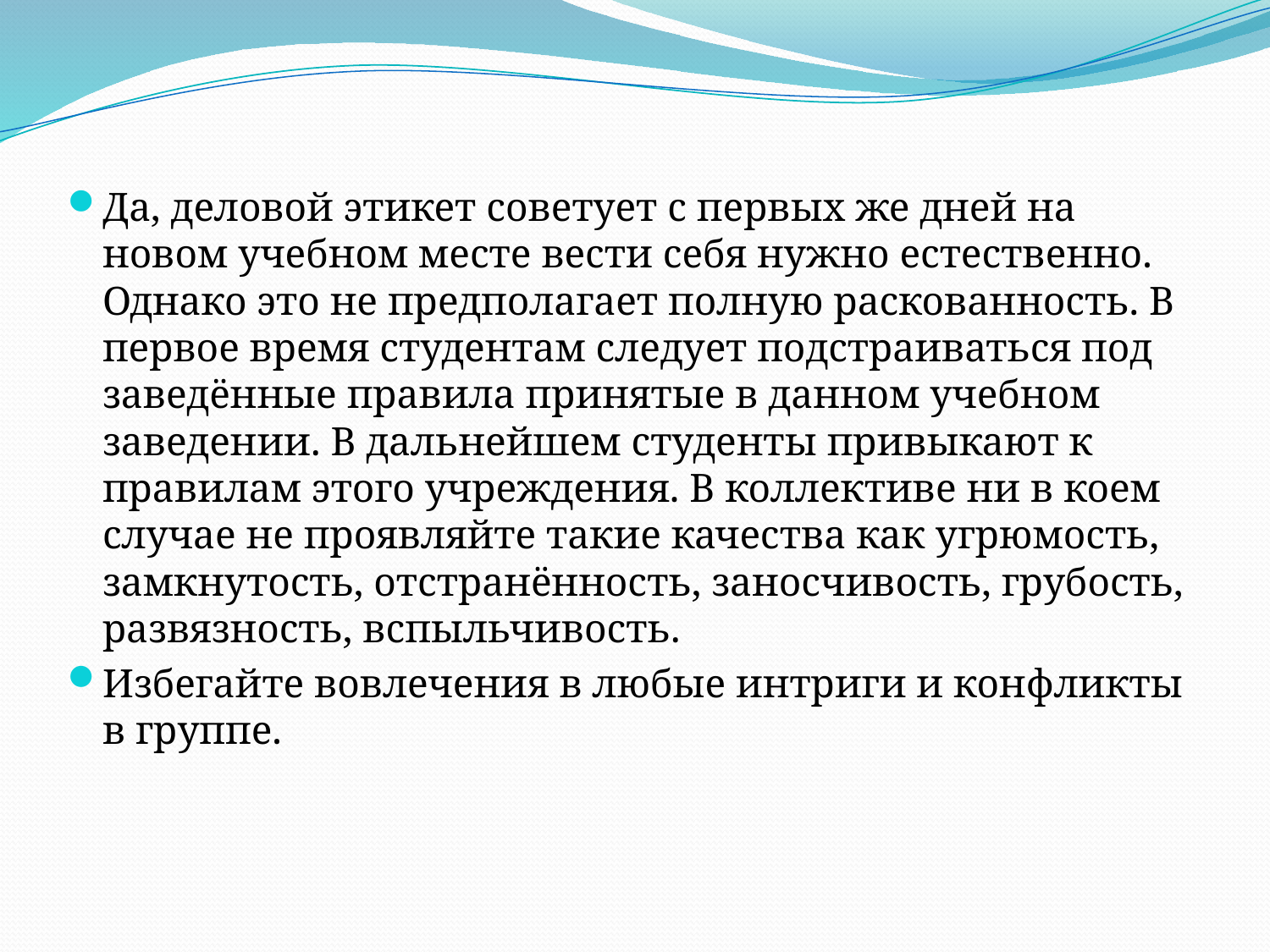

Да, деловой этикет советует с первых же дней на новом учебном месте вести себя нужно естественно. Однако это не предполагает полную раскованность. В первое время студентам следует подстраиваться под заведённые правила принятые в данном учебном заведении. В дальнейшем студенты привыкают к правилам этого учреждения. В коллективе ни в коем случае не проявляйте такие качества как угрюмость, замкнутость, отстранённость, заносчивость, грубость, развязность, вспыльчивость.
Избегайте вовлечения в любые интриги и конфликты в группе.